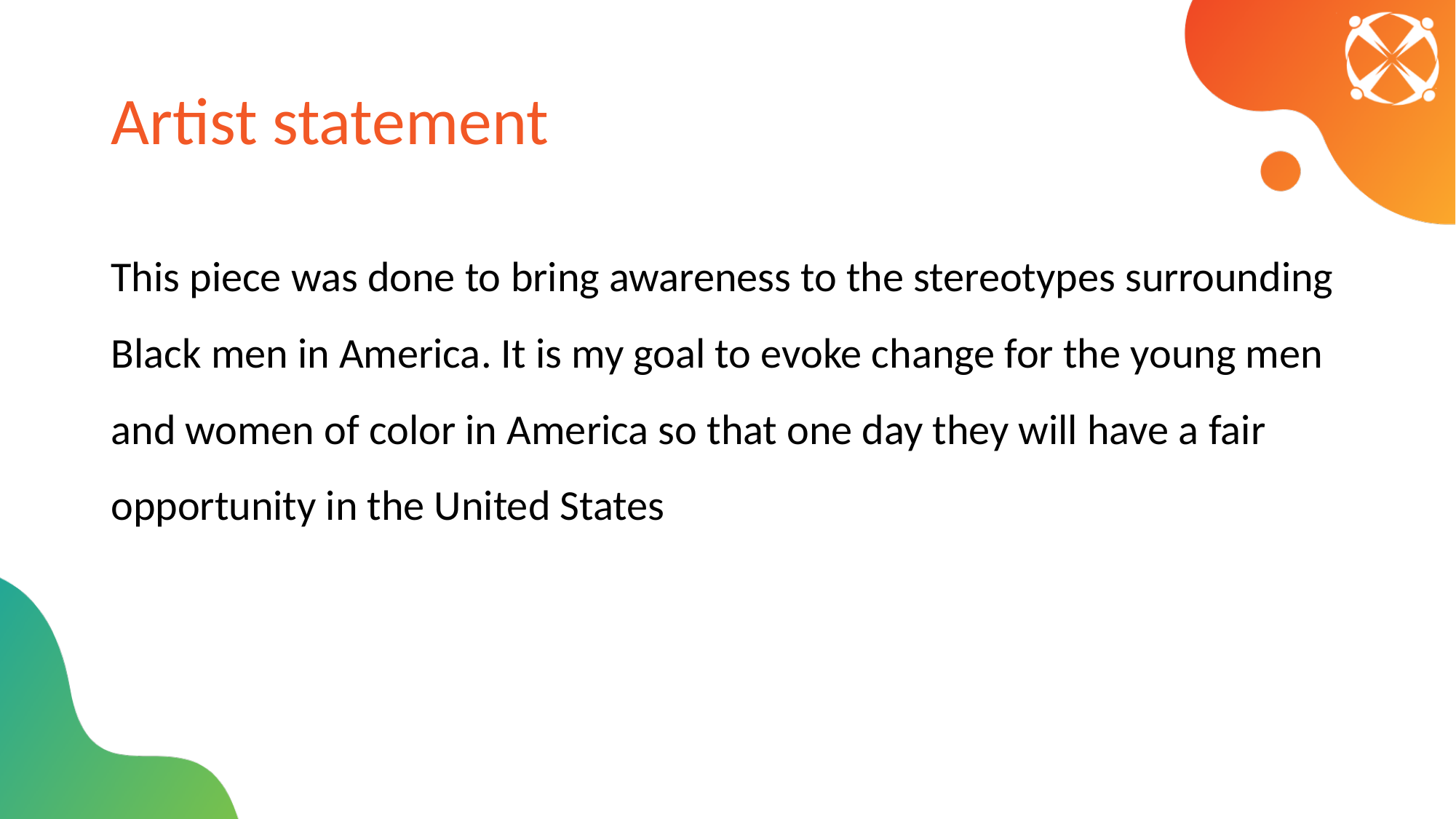

# Artist statement
This piece was done to bring awareness to the stereotypes surrounding Black men in America. It is my goal to evoke change for the young men and women of color in America so that one day they will have a fair opportunity in the United States